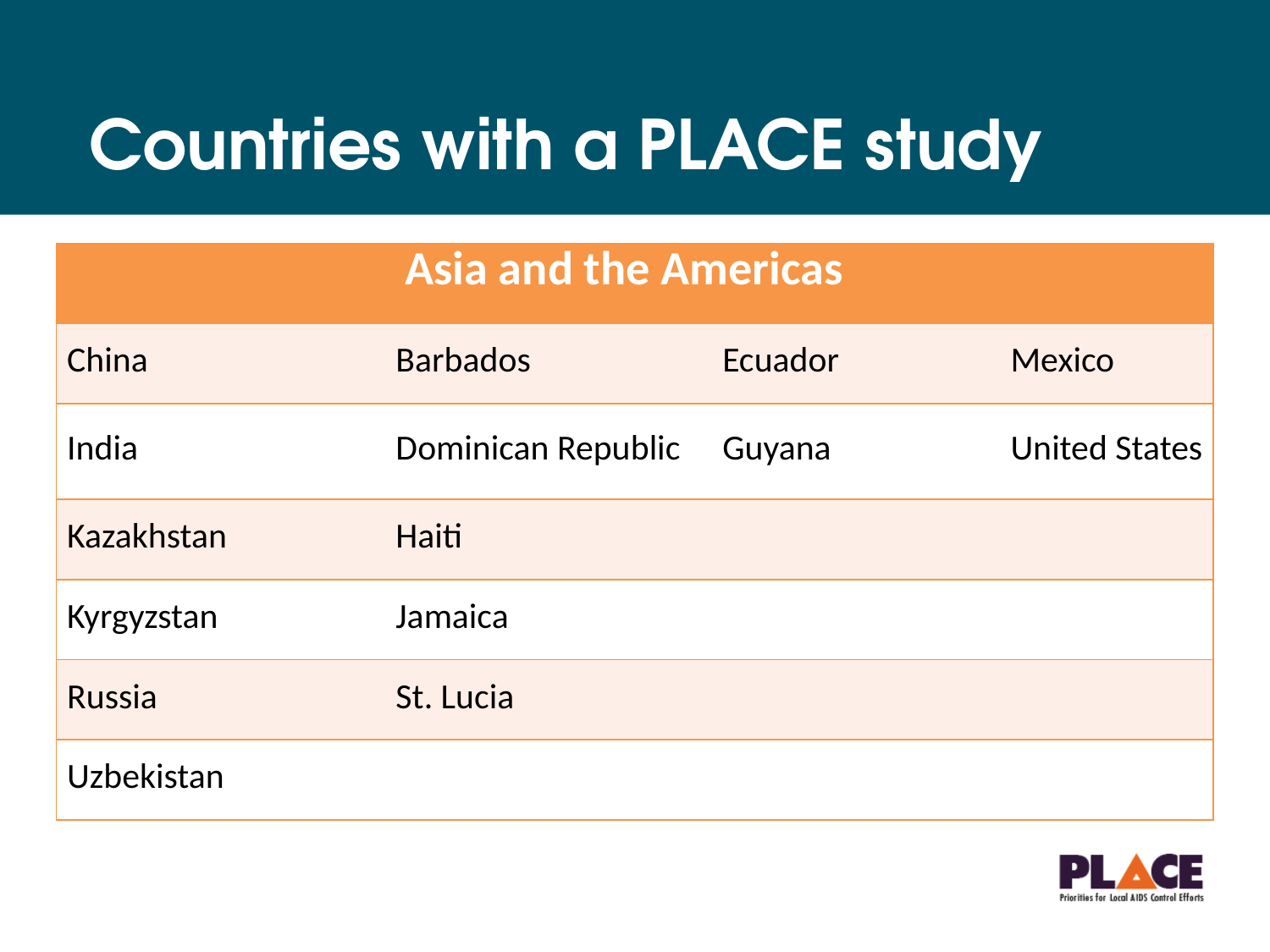

# Countries with a PLACE study
| Asia and the Americas |  |  |  |
| --- | --- | --- | --- |
| China | Barbados | Ecuador | Mexico |
| India | Dominican Republic | Guyana | United States |
| Kazakhstan | Haiti |  |  |
| Kyrgyzstan | Jamaica |  |  |
| Russia | St. Lucia |  |  |
| Uzbekistan |  |  |  |